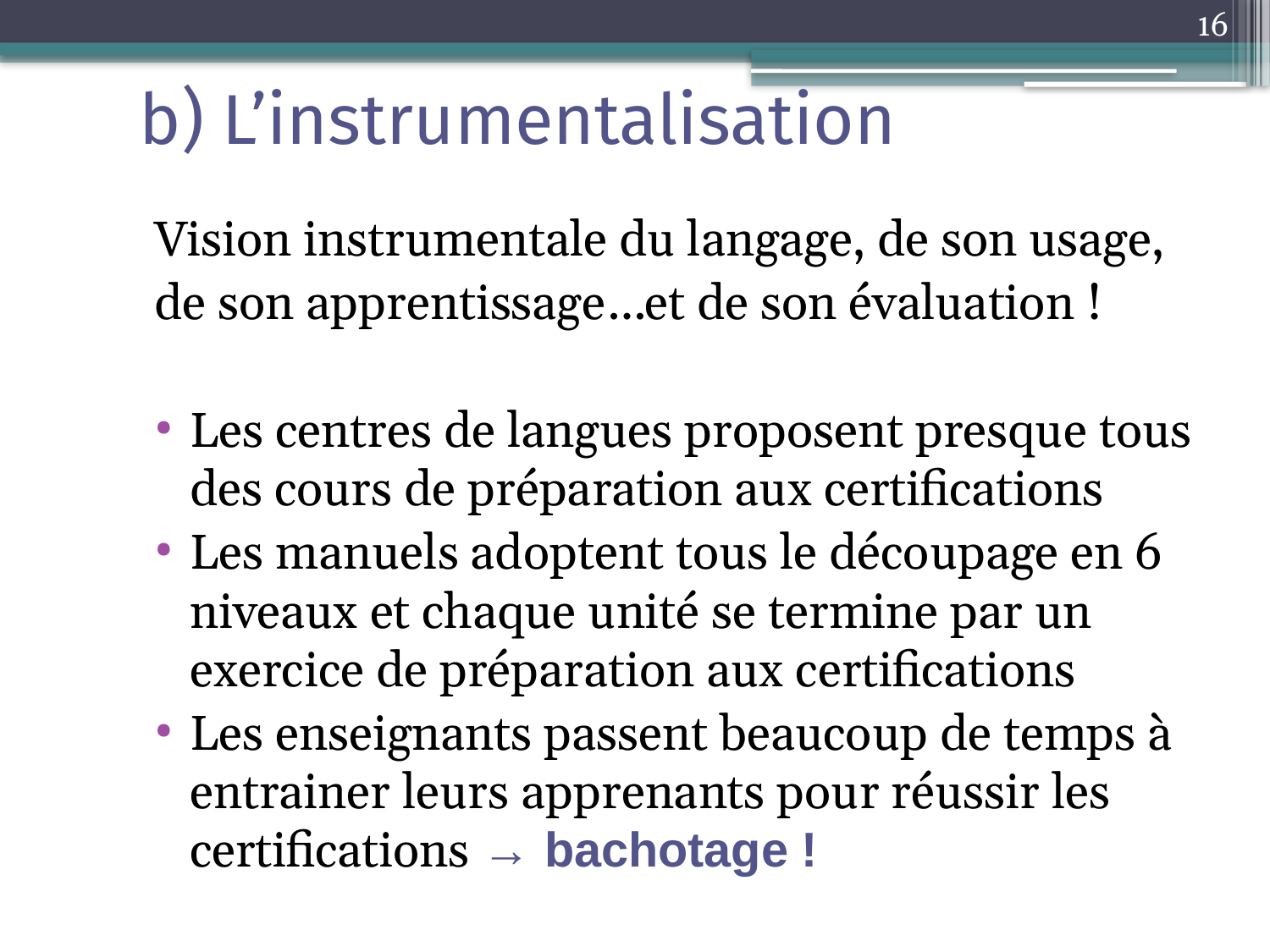

16
# b) L’instrumentalisation
Vision instrumentale du langage, de son usage,
de son apprentissage…et de son évaluation !

Les centres de langues proposent presque tous des cours de préparation aux certifications
Les manuels adoptent tous le découpage en 6 niveaux et chaque unité se termine par un exercice de préparation aux certifications
Les enseignants passent beaucoup de temps à entrainer leurs apprenants pour réussir les certifications → bachotage !